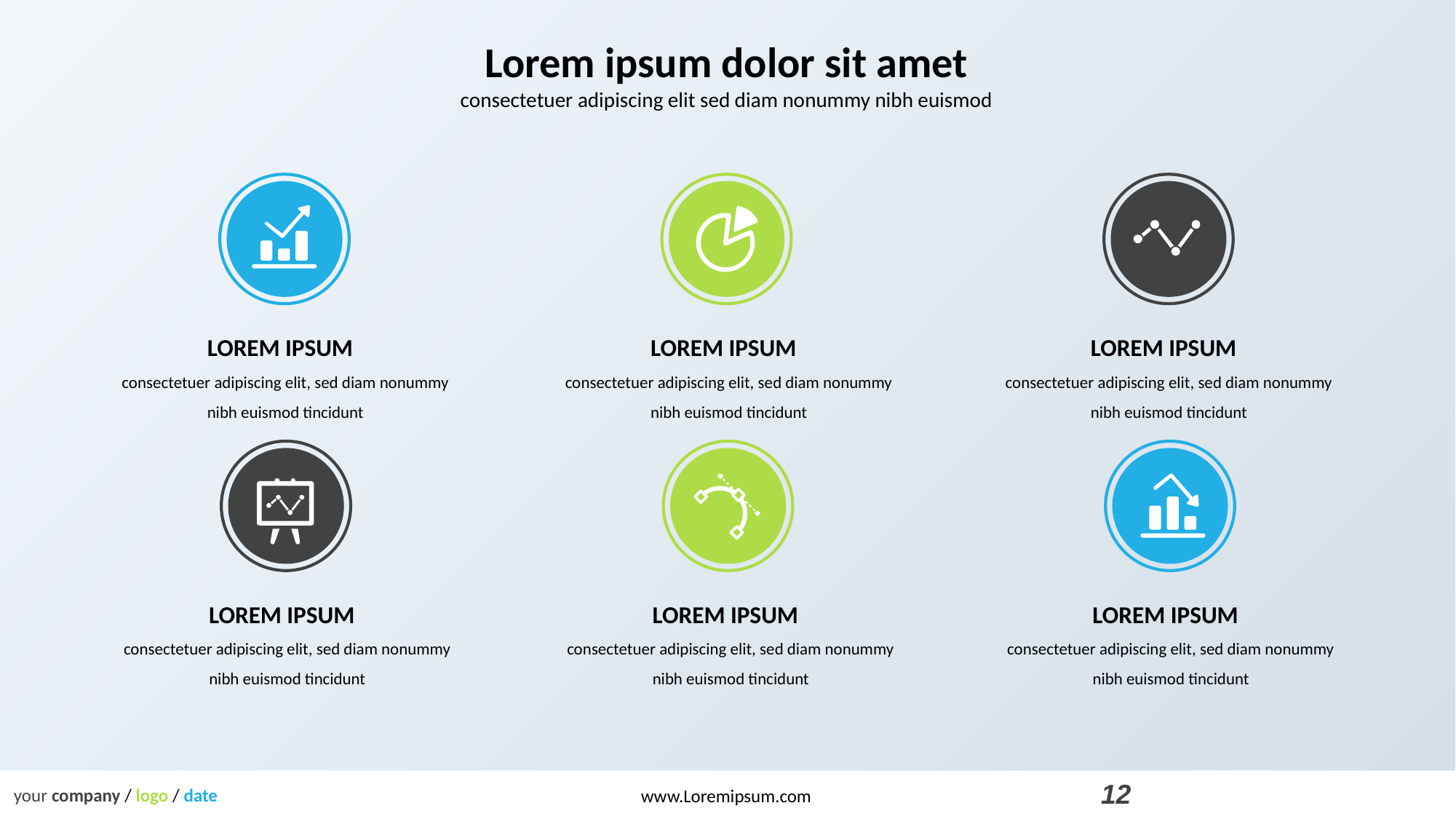

Lorem ipsum dolor sit amet
consectetuer adipiscing elit sed diam nonummy nibh euismod

LOREM IPSUM
consectetuer adipiscing elit, sed diam nonummy nibh euismod tincidunt
LOREM IPSUM
consectetuer adipiscing elit, sed diam nonummy nibh euismod tincidunt
LOREM IPSUM
consectetuer adipiscing elit, sed diam nonummy nibh euismod tincidunt

LOREM IPSUM
consectetuer adipiscing elit, sed diam nonummy nibh euismod tincidunt
LOREM IPSUM
consectetuer adipiscing elit, sed diam nonummy nibh euismod tincidunt
LOREM IPSUM
consectetuer adipiscing elit, sed diam nonummy nibh euismod tincidunt

12
your company / logo / date
www.Loremipsum.com